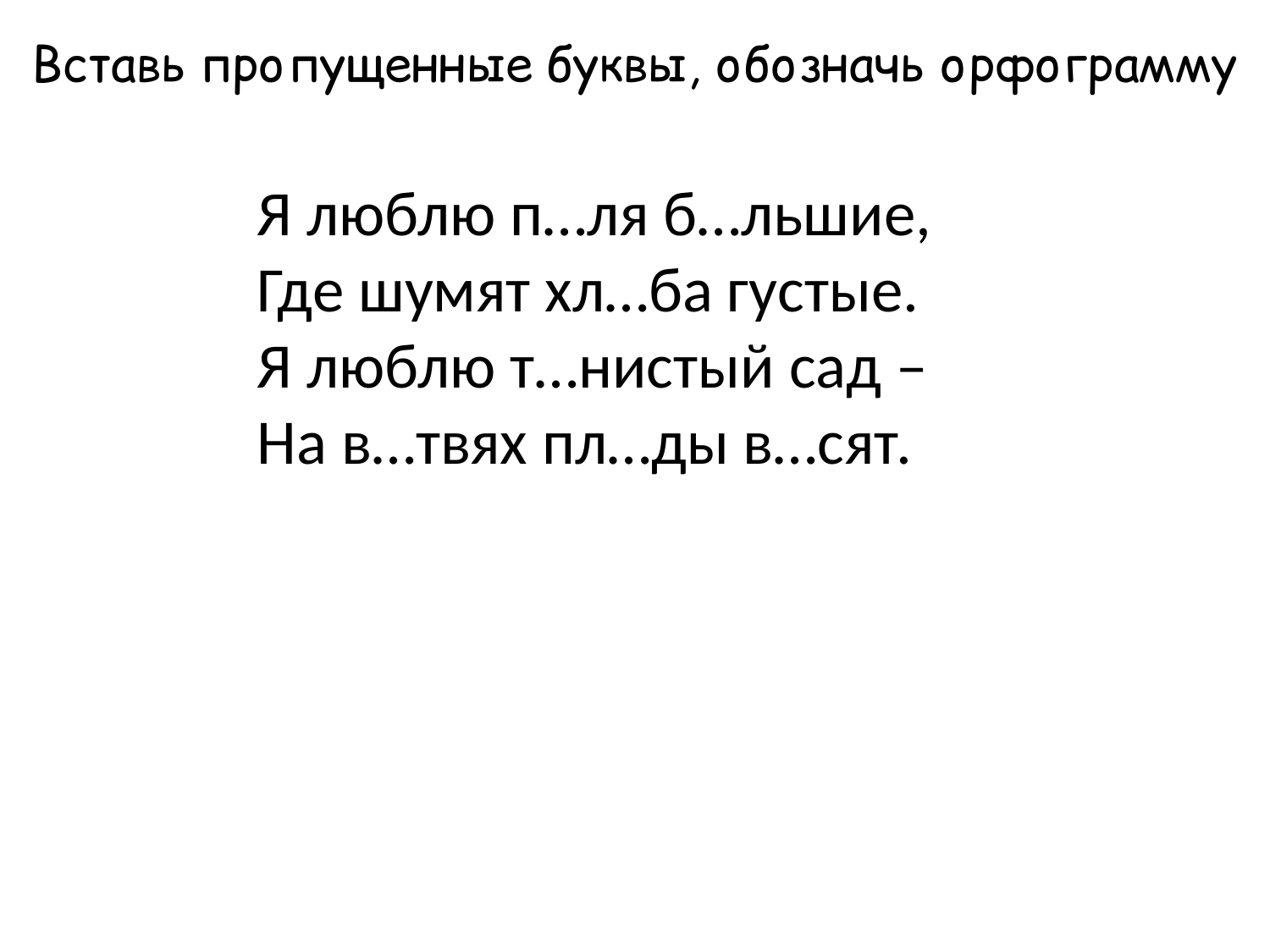

Вставь пропущенные буквы, обозначь орфограмму
Я люблю п…ля б…льшие,
Где шумят хл…ба густые.
Я люблю т…нистый сад –
На в…твях пл…ды в…сят.